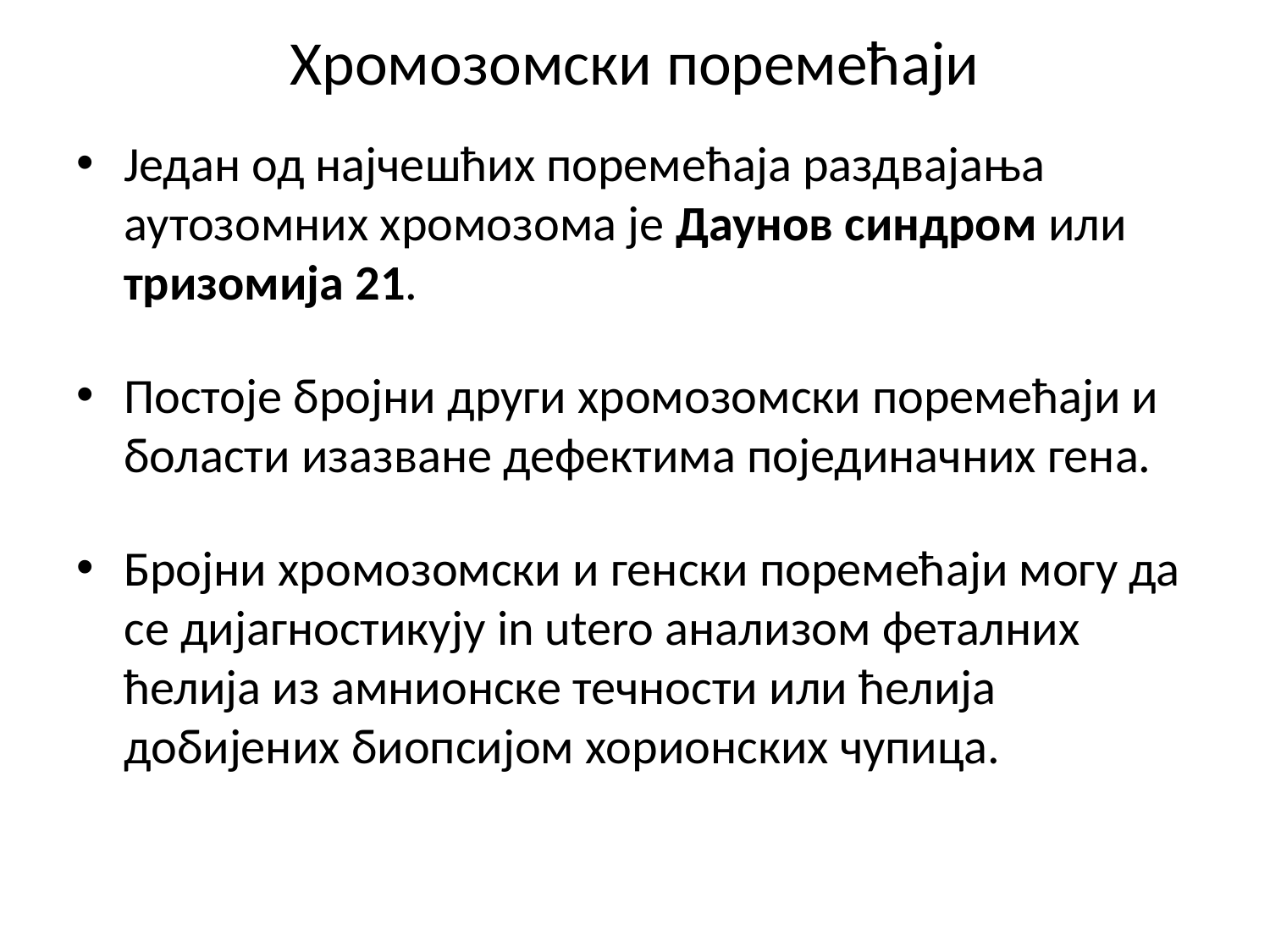

# Хромозомски поремећаји
Један од најчешћих поремећаја раздвајања аутозомних хромозома је Даунов синдром или тризомија 21.

Постоје бројни други хромозомски поремећаји и боласти изазване дефектима појединачних гена.

Бројни хромозомски и генски поремећаји могу да се дијагностикују in utero анализом феталних ћелија из амнионске течности или ћелија добијених биопсијом хорионских чупица.